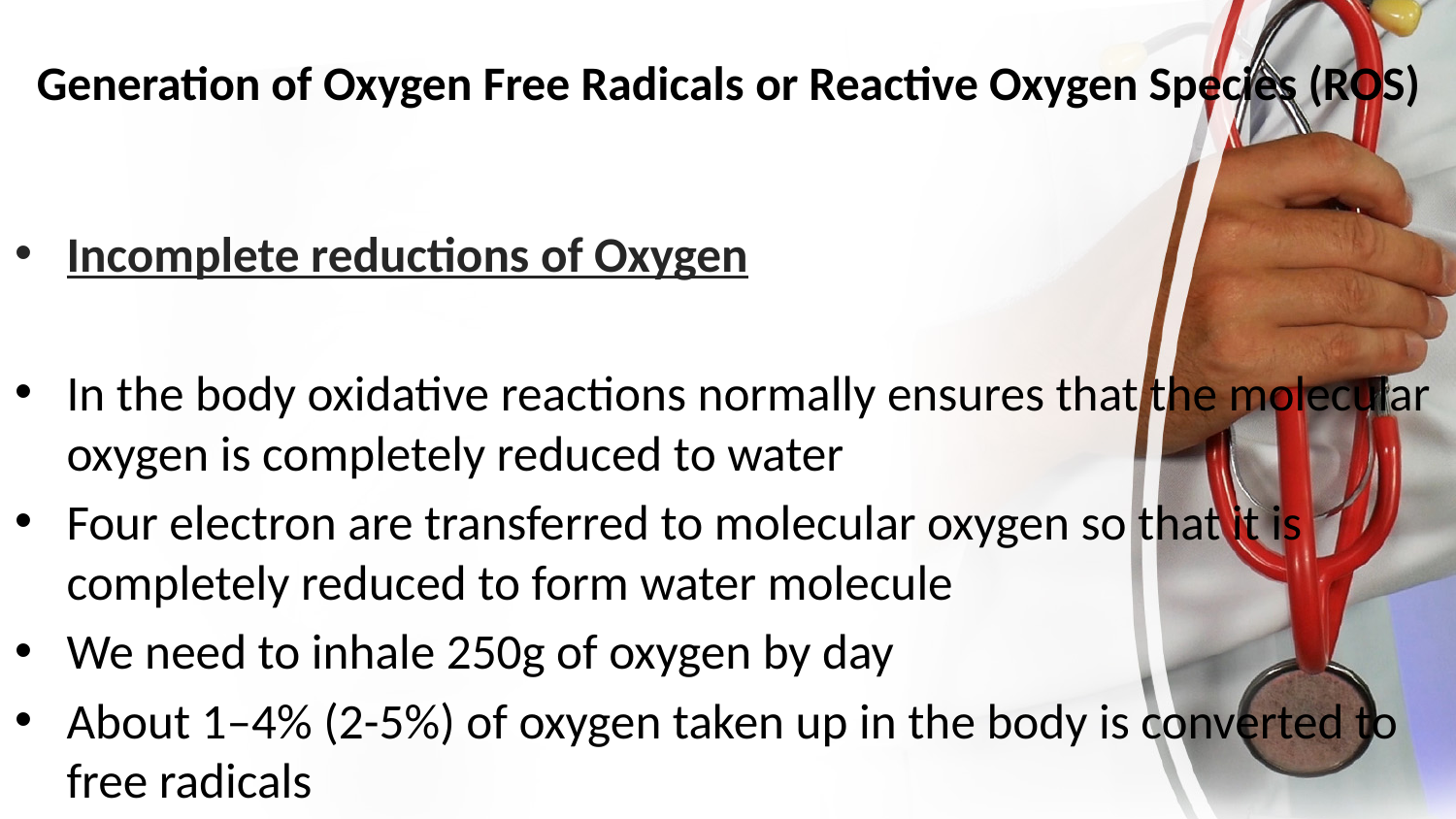

# Generation of Oxygen Free Radicals or Reactive Oxygen Species (ROS)
Incomplete reductions of Oxygen

In the body oxidative reactions normally ensures that the molecular oxygen is completely reduced to water
Four electron are transferred to molecular oxygen so that it is completely reduced to form water molecule
We need to inhale 250g of oxygen by day
About 1–4% (2-5%) of oxygen taken up in the body is converted to free radicals